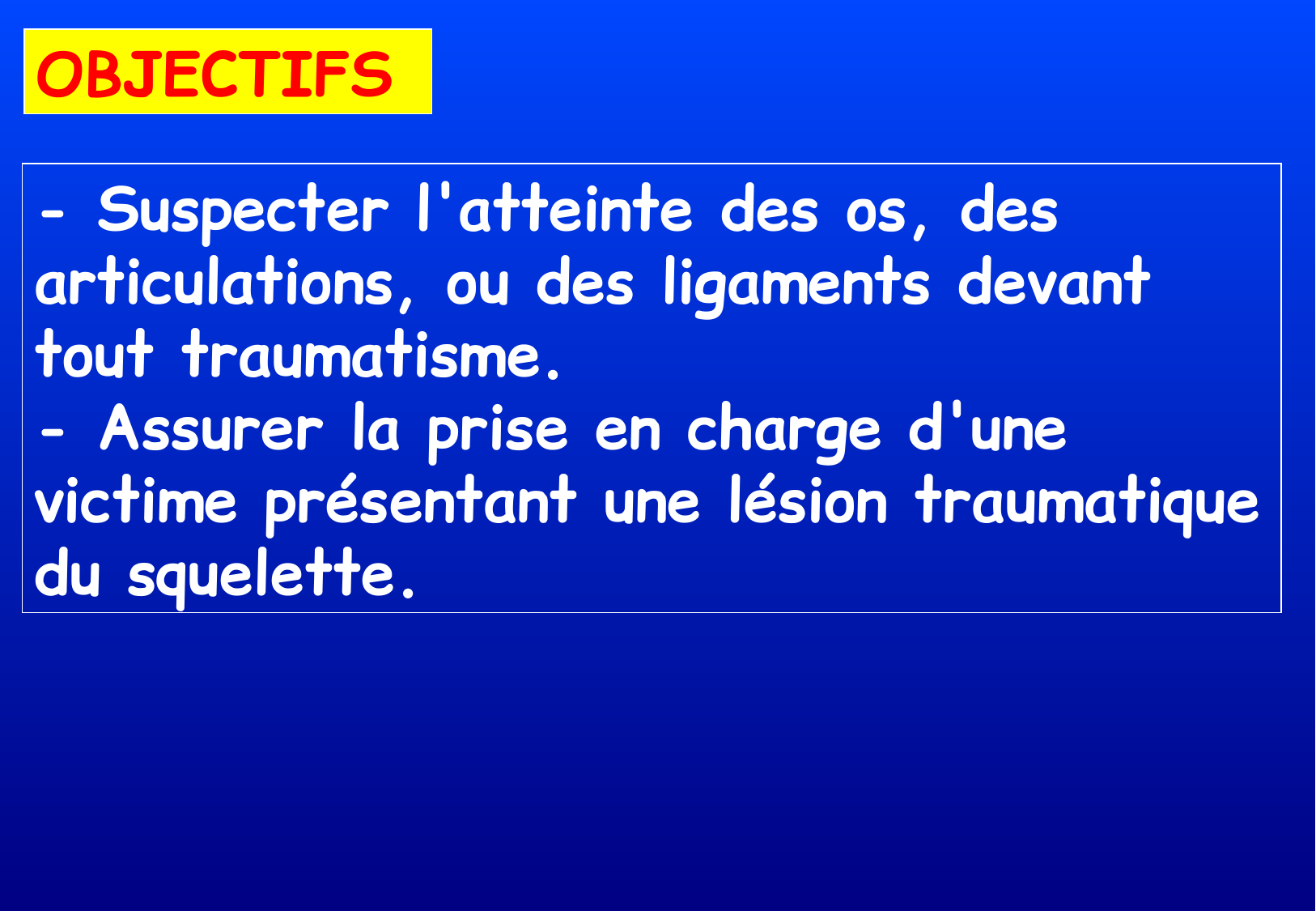

OBJECTIFS
- Suspecter l'atteinte des os, des articulations, ou des ligaments devant tout traumatisme.
- Assurer la prise en charge d'une victime présentant une lésion traumatique du squelette.